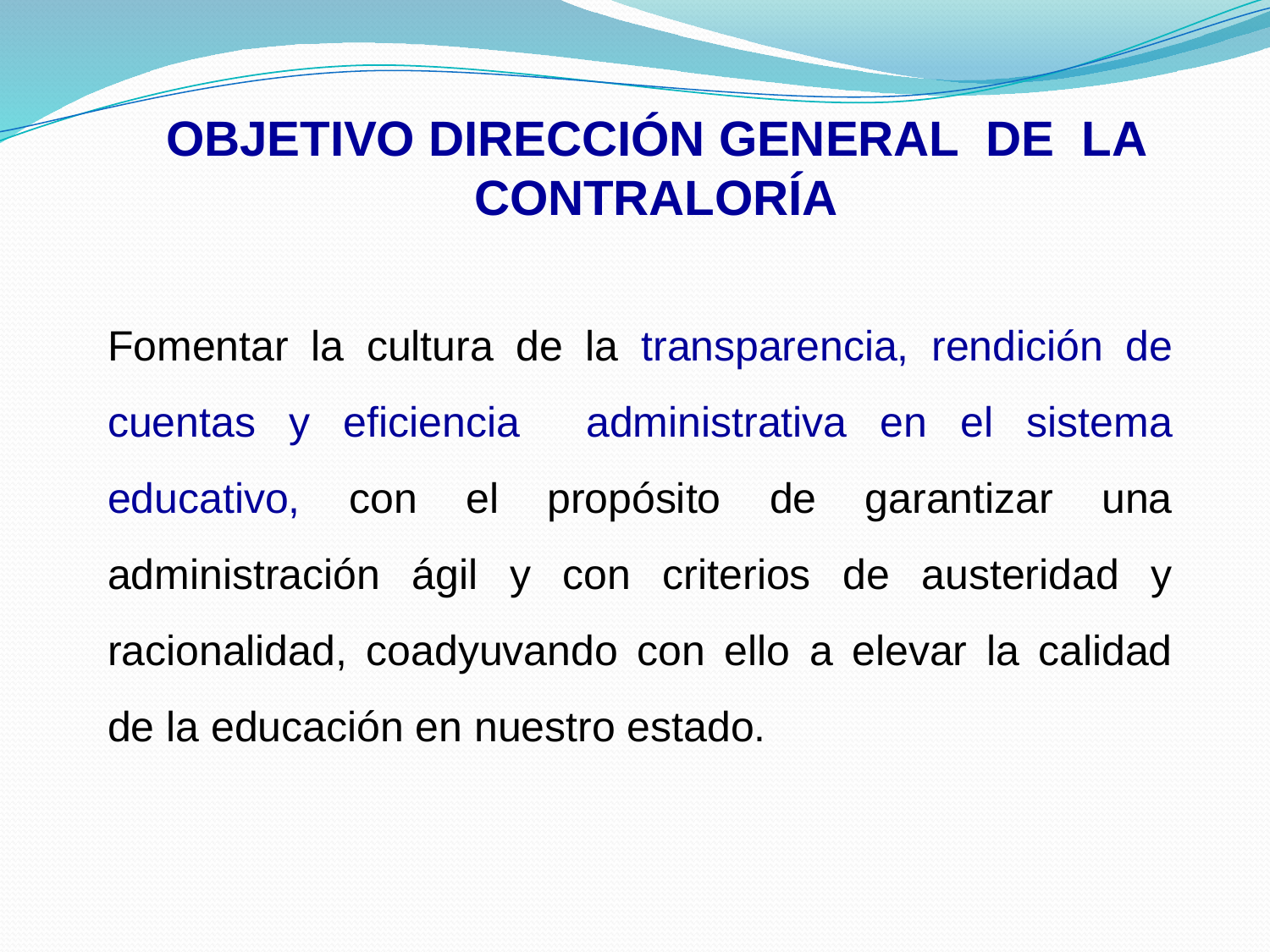

OBJETIVO DIRECCIÓN GENERAL  DE  LA CONTRALORÍA
Fomentar la cultura de la transparencia, rendición de cuentas y eficiencia  administrativa en el sistema educativo, con el propósito de garantizar una administración ágil y con criterios de austeridad y racionalidad, coadyuvando con ello a elevar la calidad de la educación en nuestro estado.